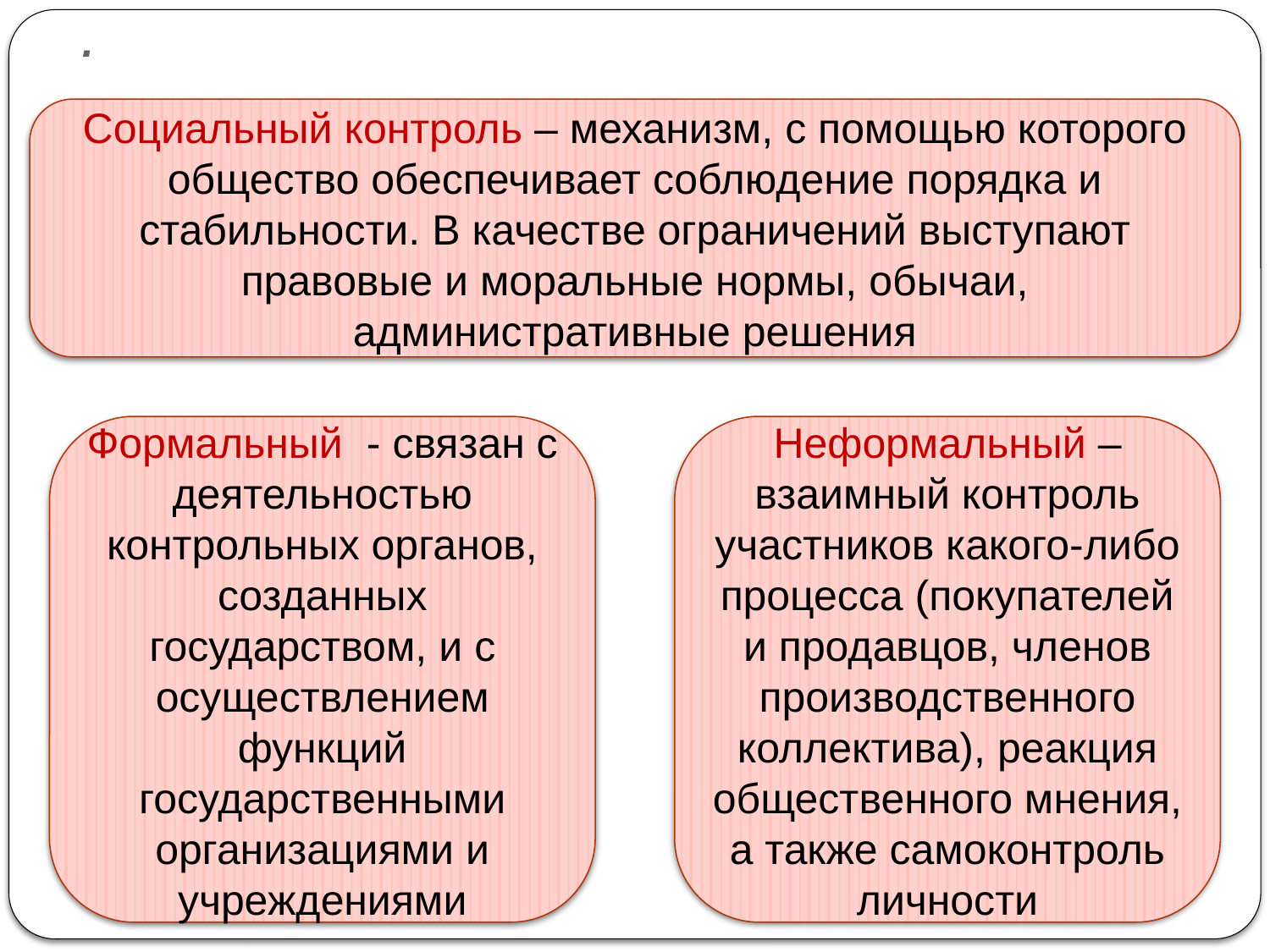

# .
Социальный контроль – механизм, с помощью которого общество обеспечивает соблюдение порядка и стабильности. В качестве ограничений выступают правовые и моральные нормы, обычаи, административные решения

Формальный  - связан с деятельностью контрольных органов, созданных государством, и с осуществлением функций государственными организациями и учреждениями
Неформальный – взаимный контроль участников какого-либо процесса (покупателей и продавцов, членов производственного коллектива), реакция общественного мнения, а также самоконтроль личности